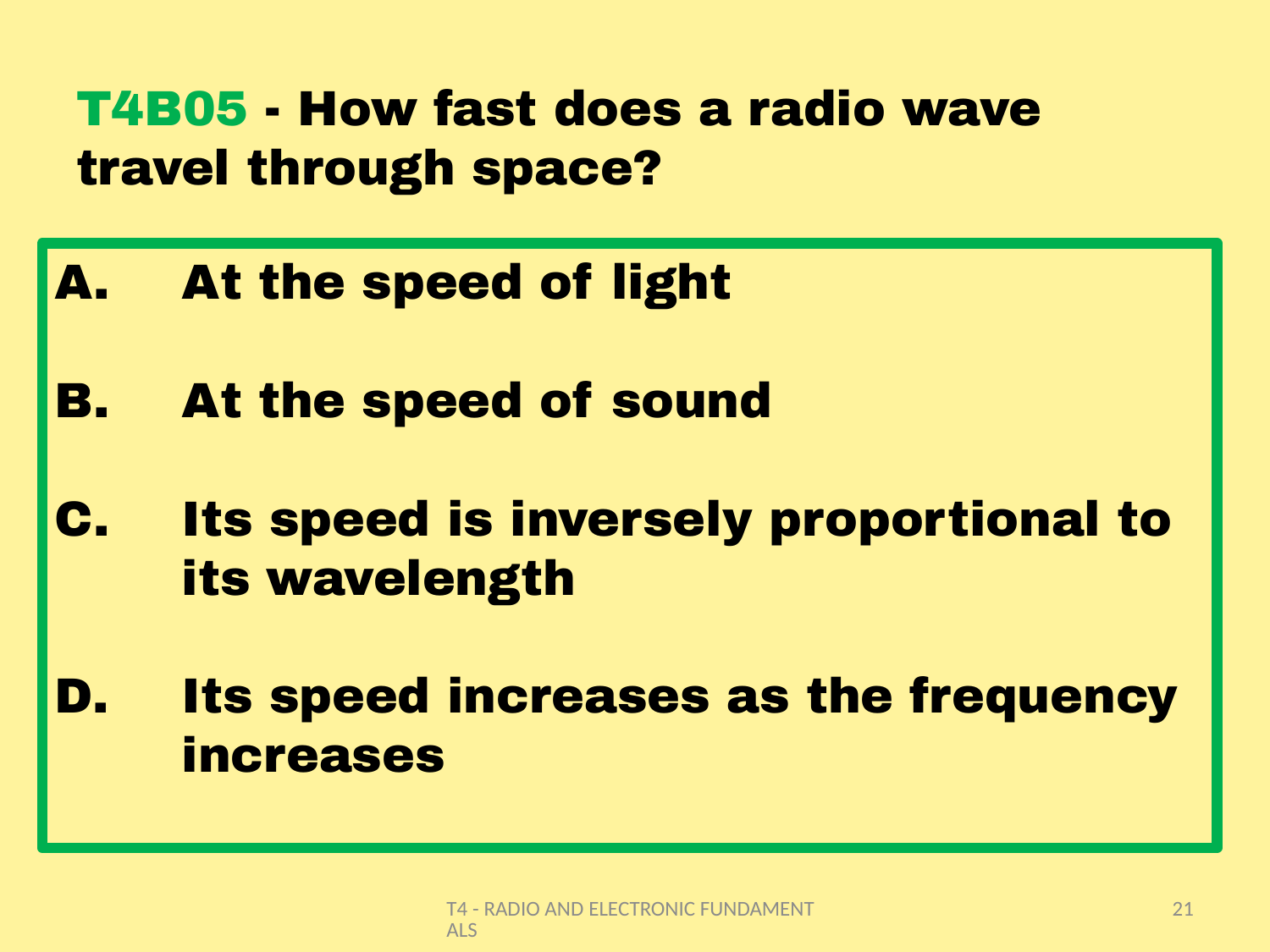

# T4B05 - How fast does a radio wave travel through space?
At the speed of light

At the speed of sound

Its speed is inversely proportional to its wavelength

Its speed increases as the frequency increases

T4 - RADIO AND ELECTRONIC FUNDAMENTALS
21